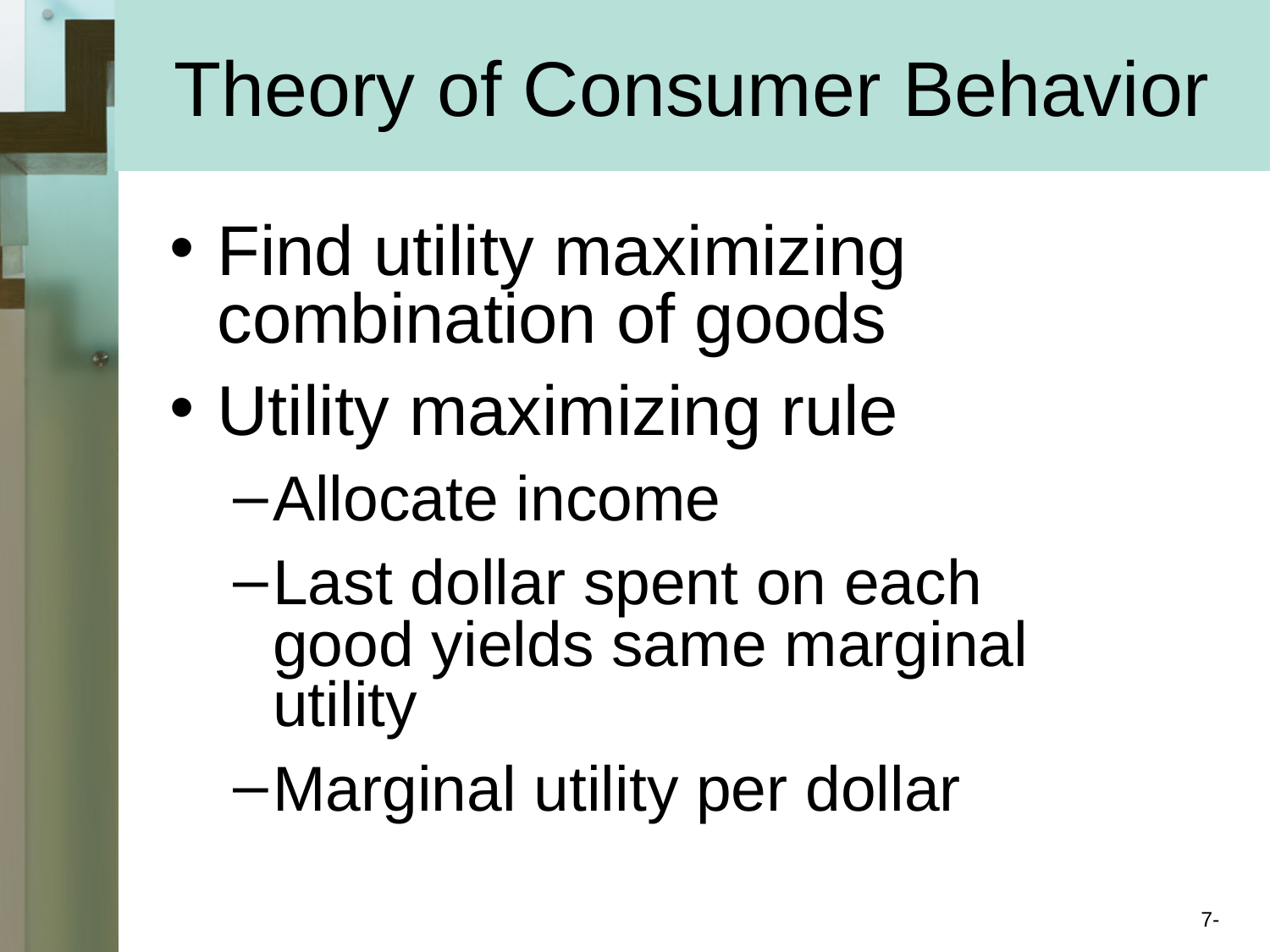

# Theory of Consumer Behavior
Find utility maximizing combination of goods
Utility maximizing rule
Allocate income
Last dollar spent on each good yields same marginal utility
Marginal utility per dollar
7-